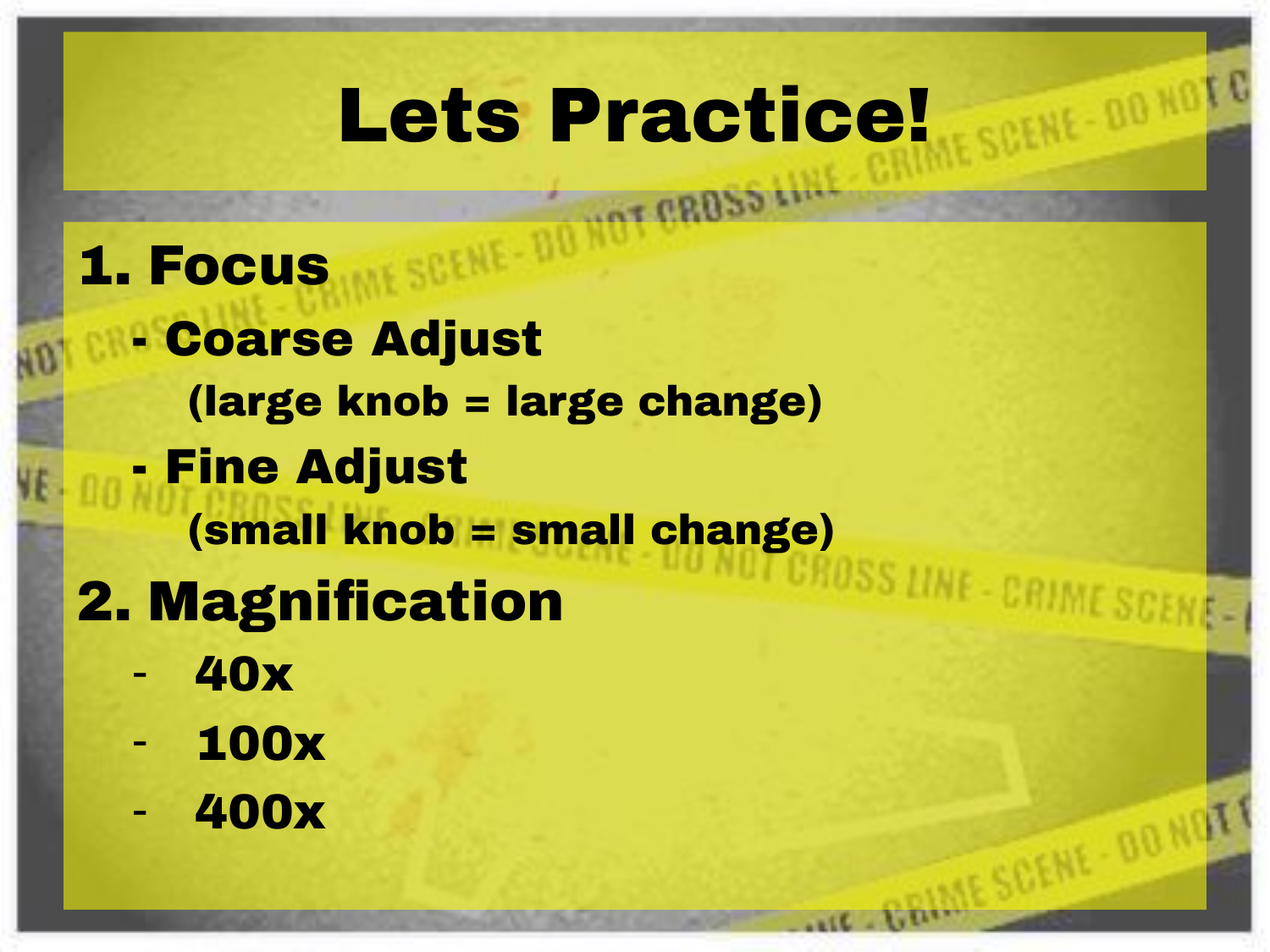

Lets Practice!
Focus
- Coarse Adjust
(large knob = large change)
- Fine Adjust
(small knob = small change)
Magnification
40x
100x
400x